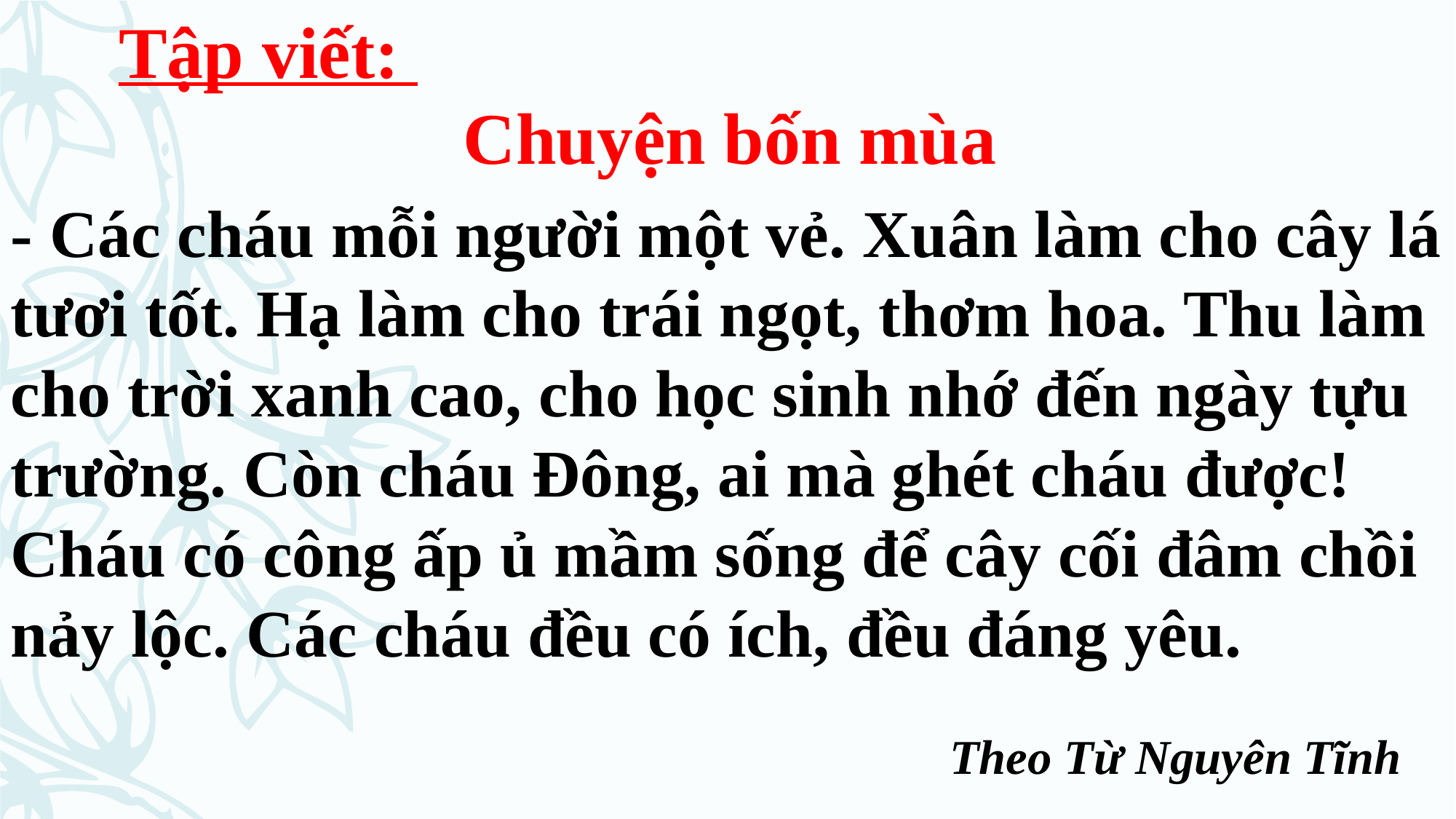

Tập viết:
Chuyện bốn mùa
- Các cháu mỗi người một vẻ. Xuân làm cho cây lá tươi tốt. Hạ làm cho trái ngọt, thơm hoa. Thu làm cho trời xanh cao, cho học sinh nhớ đến ngày tựu trường. Còn cháu Đông, ai mà ghét cháu được! Cháu có công ấp ủ mầm sống để cây cối đâm chồi nảy lộc. Các cháu đều có ích, đều đáng yêu.
Theo Từ Nguyên Tĩnh